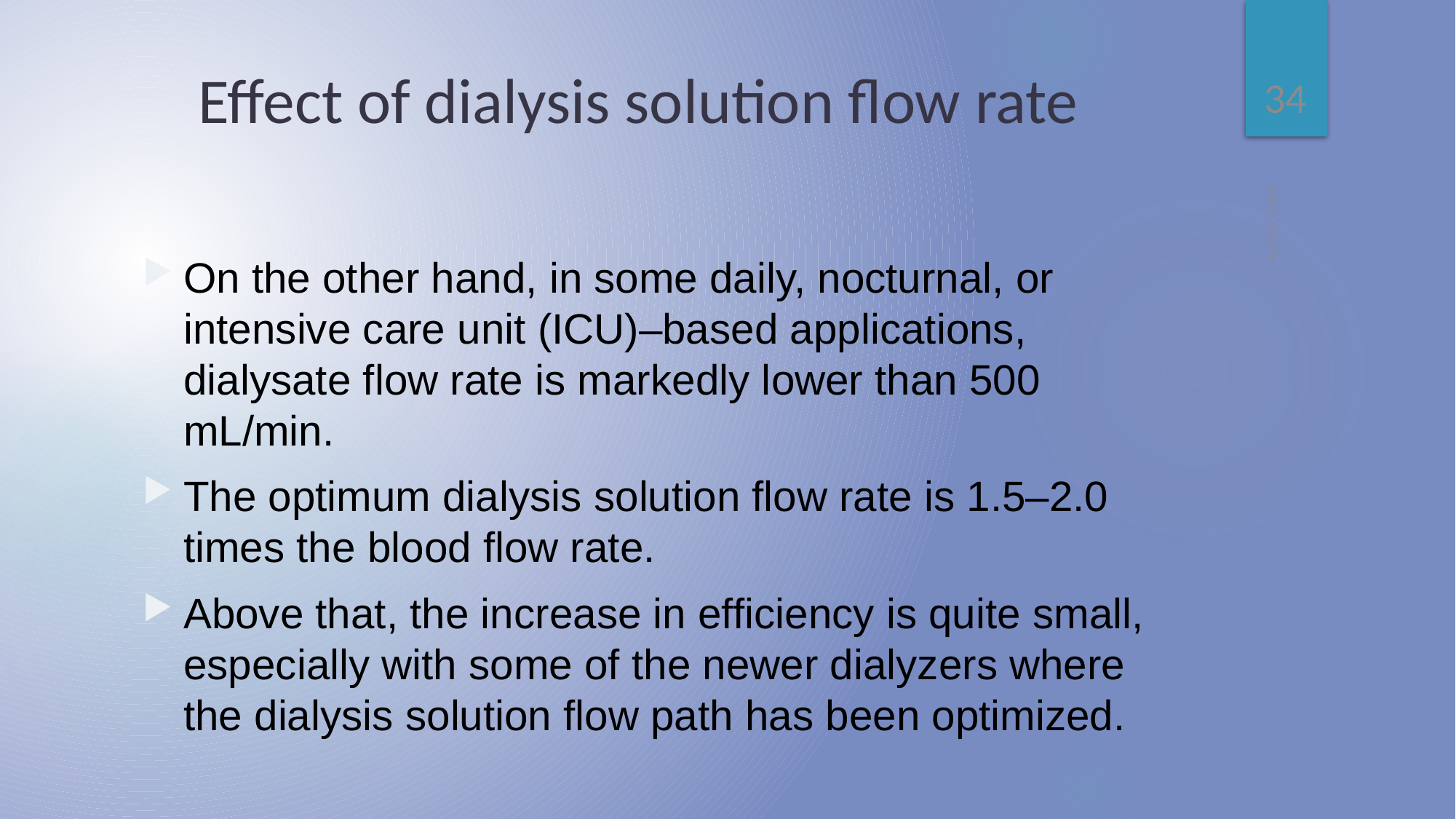

34
# Effect of dialysis solution flow rate
1401.04.09
On the other hand, in some daily, nocturnal, or intensive care unit (ICU)–based applications, dialysate flow rate is markedly lower than 500 mL/min.
The optimum dialysis solution flow rate is 1.5–2.0 times the blood flow rate.
Above that, the increase in efficiency is quite small, especially with some of the newer dialyzers where the dialysis solution flow path has been optimized.